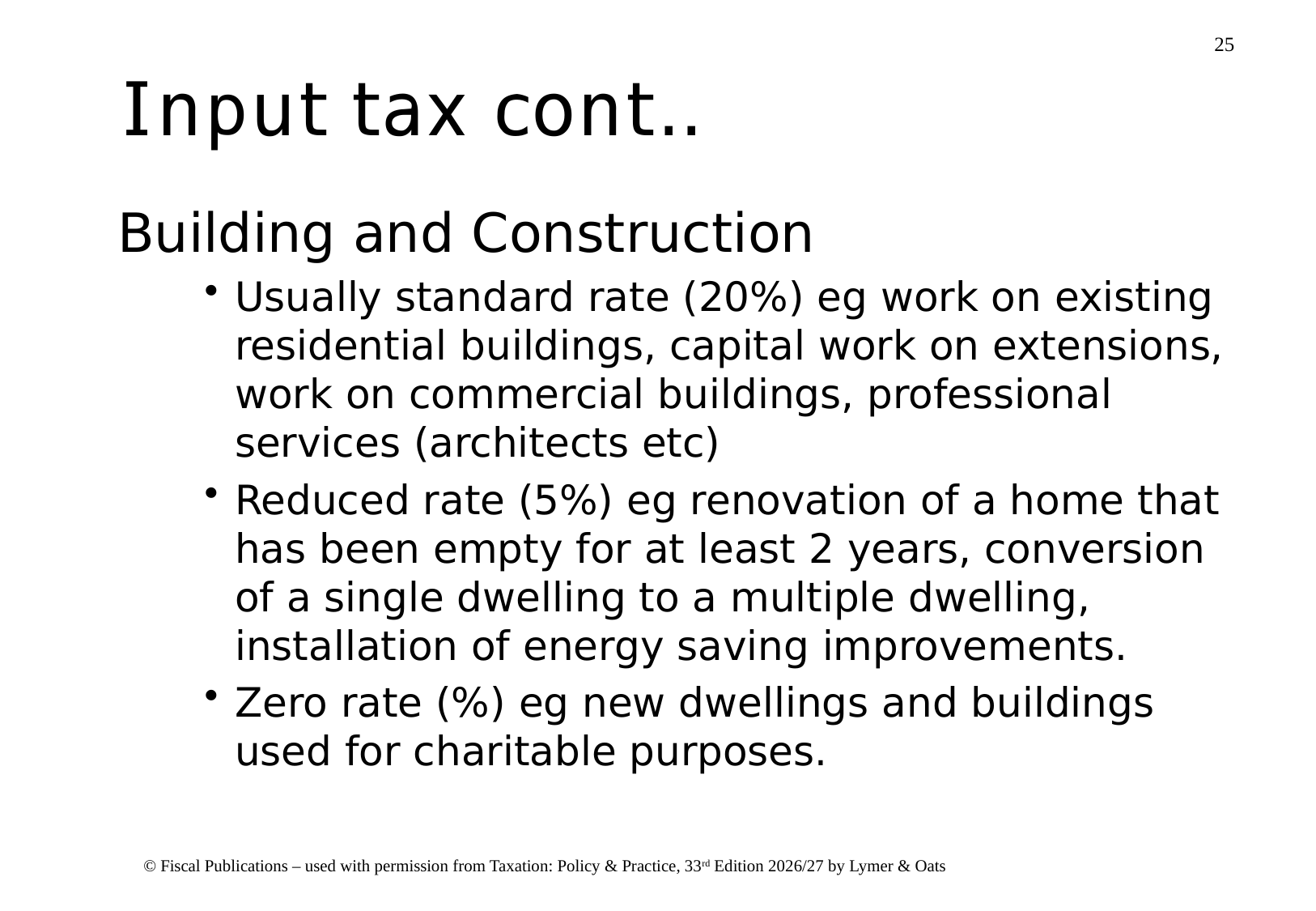

# Input tax cont..
  Building and Construction
Usually standard rate (20%) eg work on existing residential buildings, capital work on extensions, work on commercial buildings, professional services (architects etc)
Reduced rate (5%) eg renovation of a home that has been empty for at least 2 years, conversion of a single dwelling to a multiple dwelling, installation of energy saving improvements.
Zero rate (%) eg new dwellings and buildings used for charitable purposes.